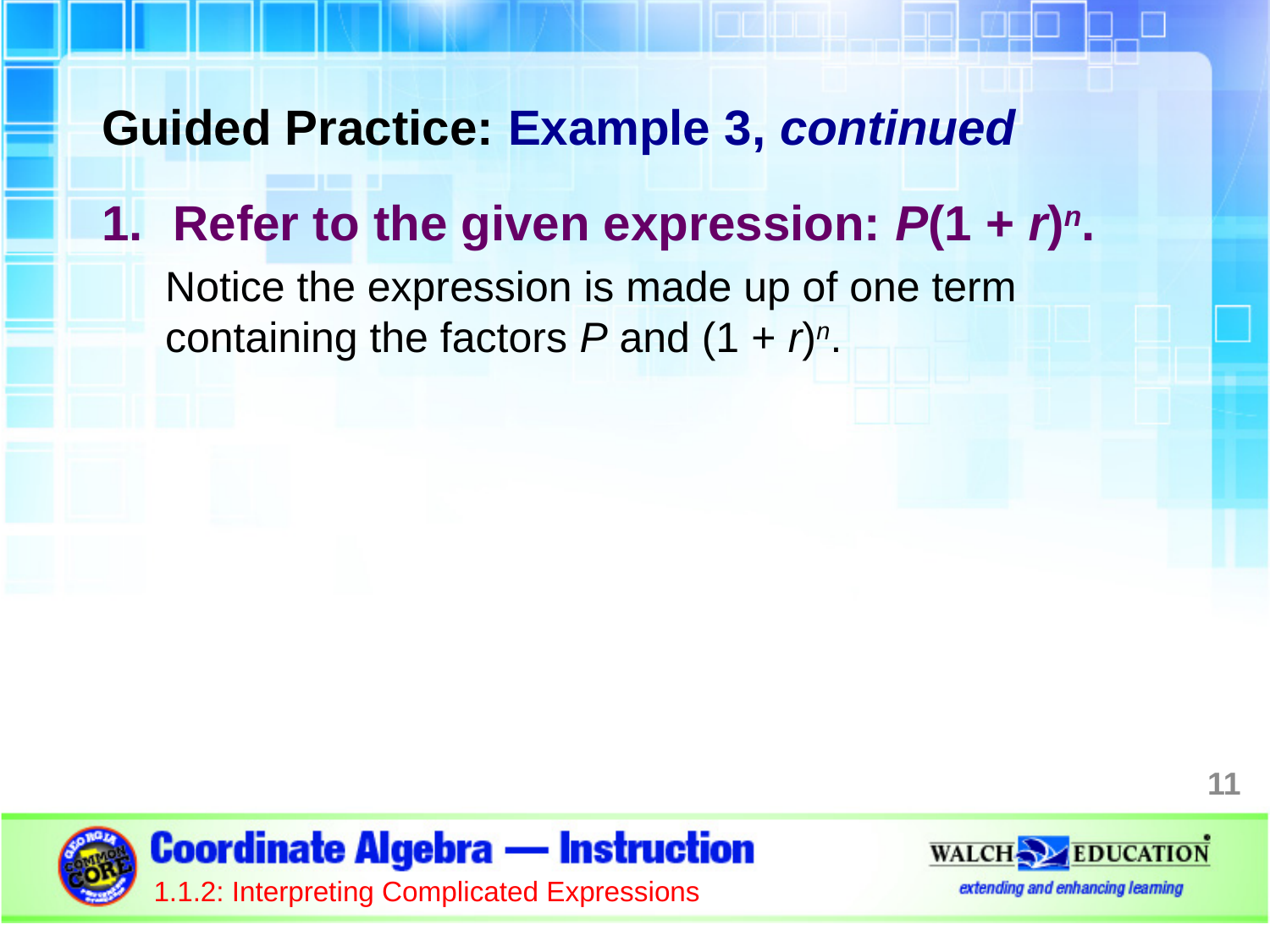

Guided Practice: Example 3, continued

Refer to the given expression: P(1 + r)n.
Notice the expression is made up of one term containing the factors P and (1 + r)n.
11
1.1.2: Interpreting Complicated Expressions